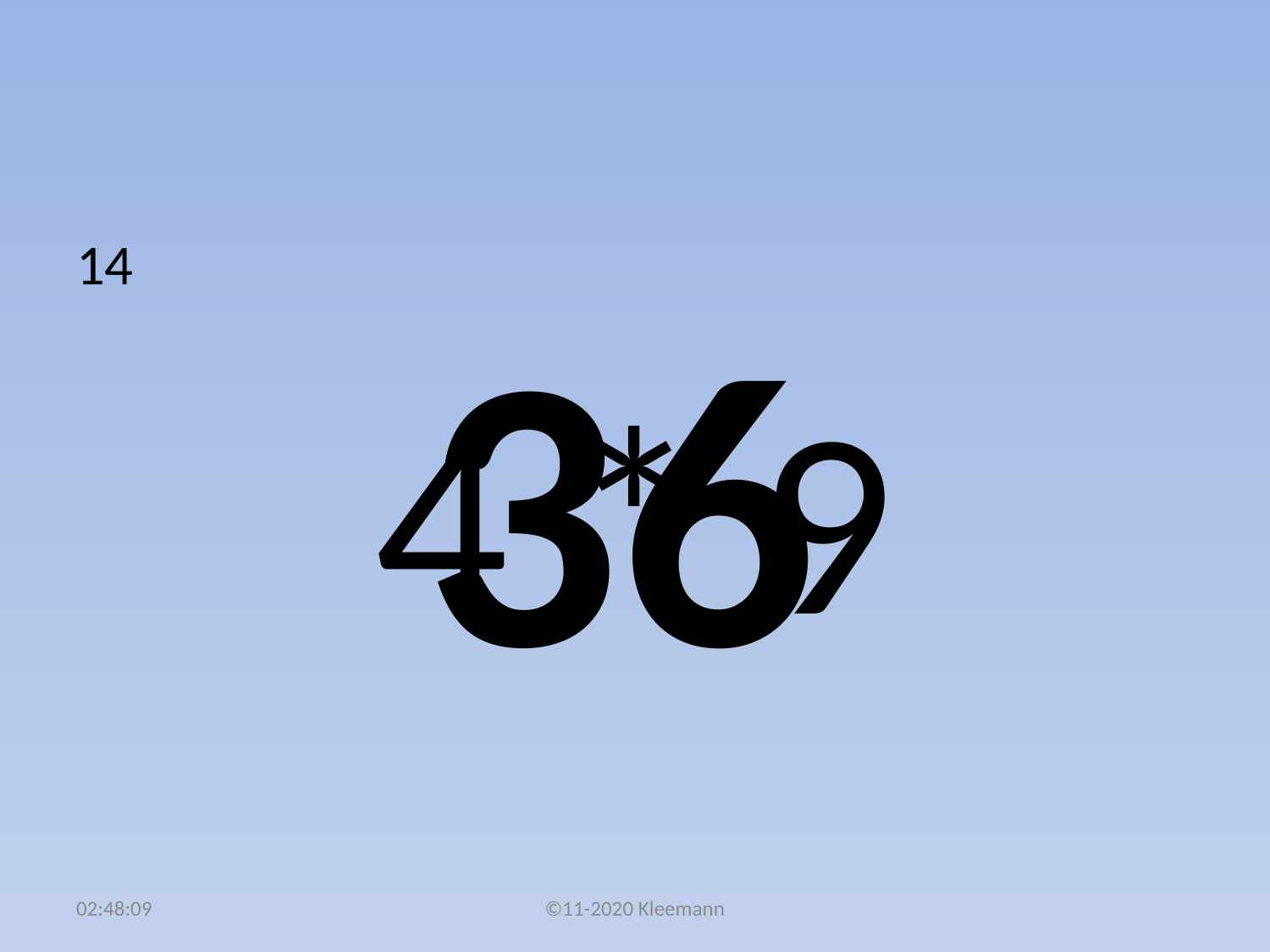

#
14
4 * 9
36
02:48:09
©11-2020 Kleemann